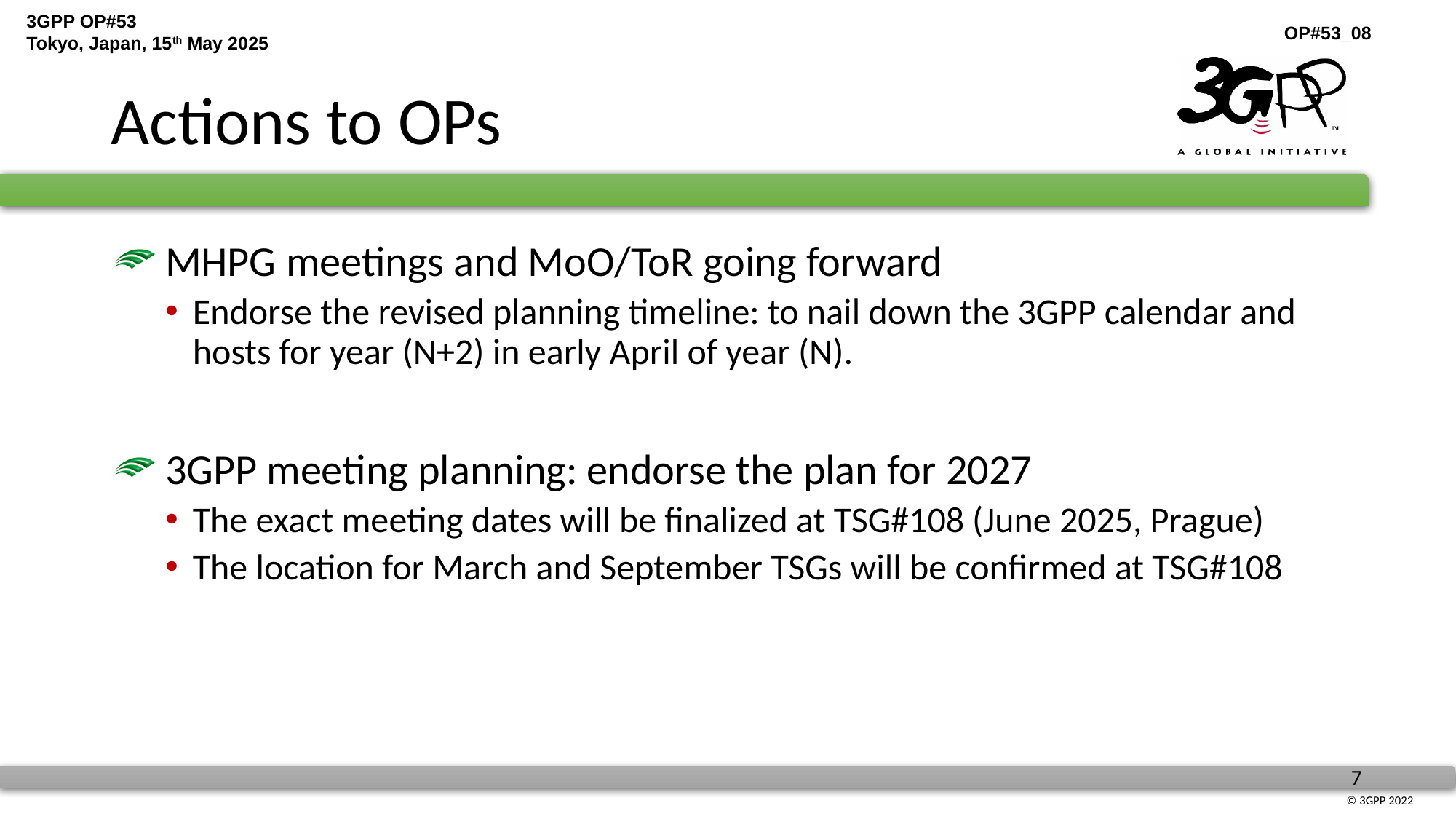

# Actions to OPs
 MHPG meetings and MoO/ToR going forward
Endorse the revised planning timeline: to nail down the 3GPP calendar and hosts for year (N+2) in early April of year (N).

 3GPP meeting planning: endorse the plan for 2027
The exact meeting dates will be finalized at TSG#108 (June 2025, Prague)
The location for March and September TSGs will be confirmed at TSG#108